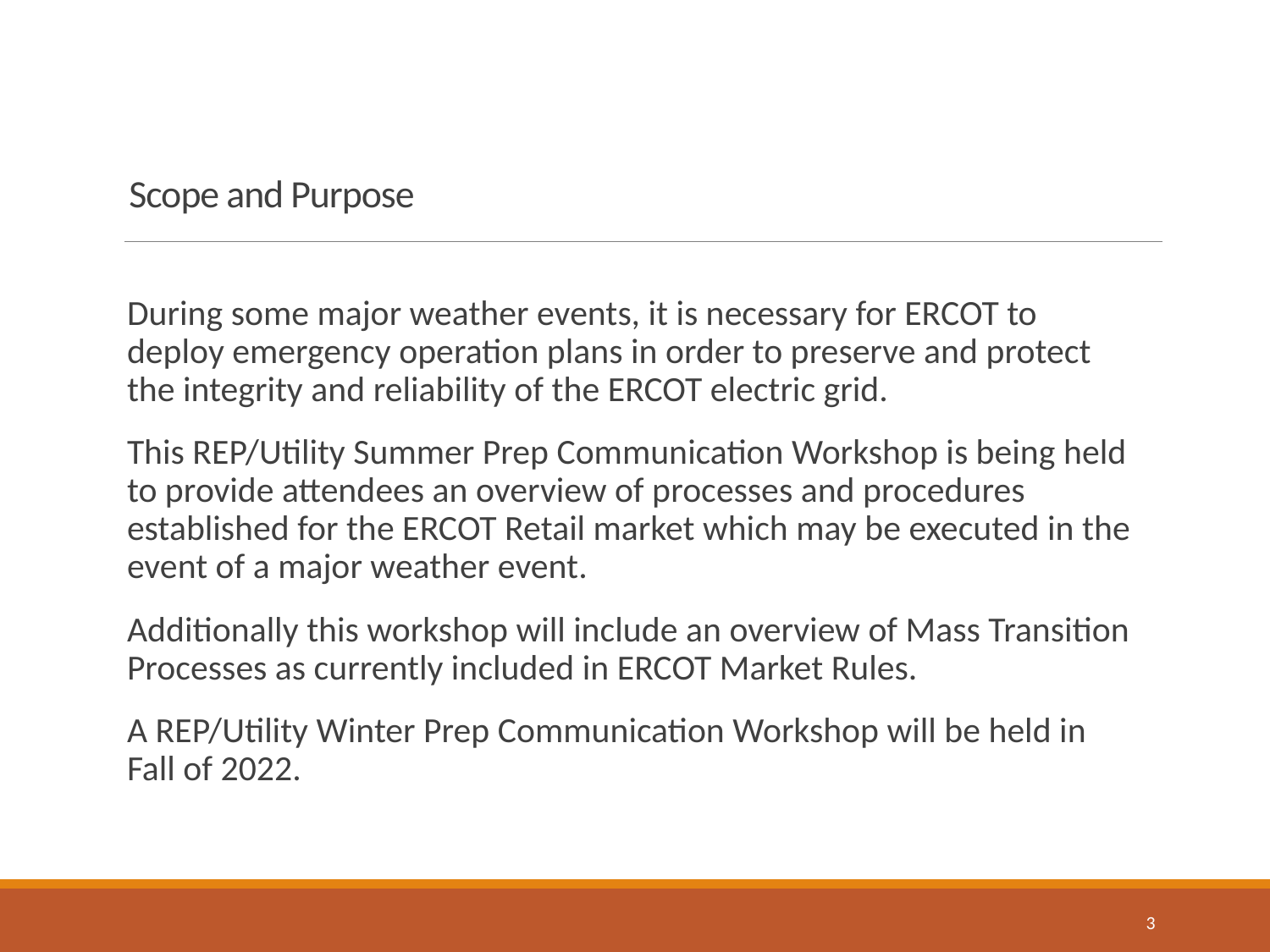

# Scope and Purpose

During some major weather events, it is necessary for ERCOT to deploy emergency operation plans in order to preserve and protect the integrity and reliability of the ERCOT electric grid.
This REP/Utility Summer Prep Communication Workshop is being held to provide attendees an overview of processes and procedures established for the ERCOT Retail market which may be executed in the event of a major weather event.
Additionally this workshop will include an overview of Mass Transition Processes as currently included in ERCOT Market Rules.
A REP/Utility Winter Prep Communication Workshop will be held in Fall of 2022.

3